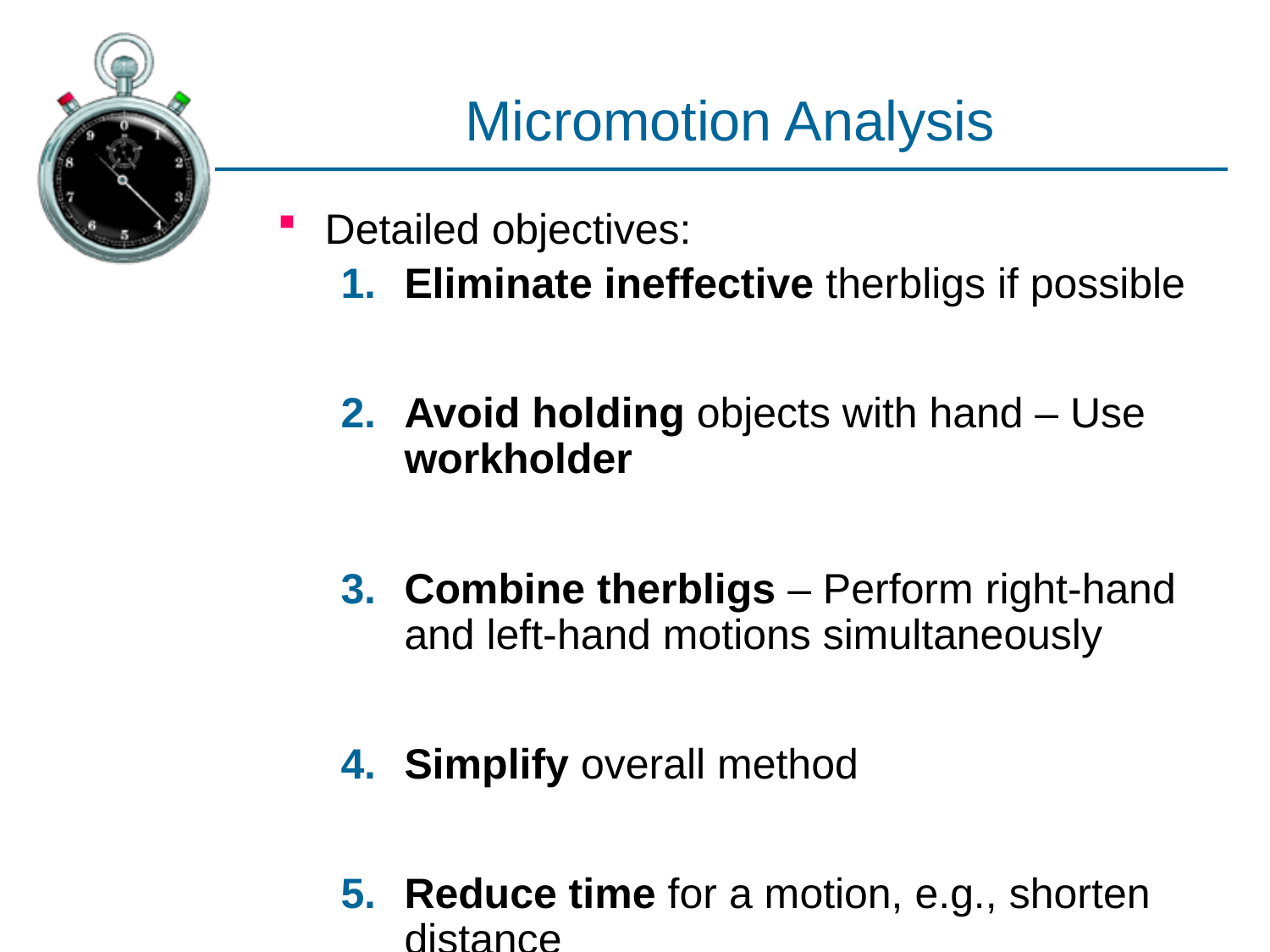

# Micromotion Analysis
Detailed objectives:
Eliminate ineffective therbligs if possible

Avoid holding objects with hand – Use workholder

Combine therbligs – Perform right-hand and left-hand motions simultaneously

Simplify overall method

Reduce time for a motion, e.g., shorten distance